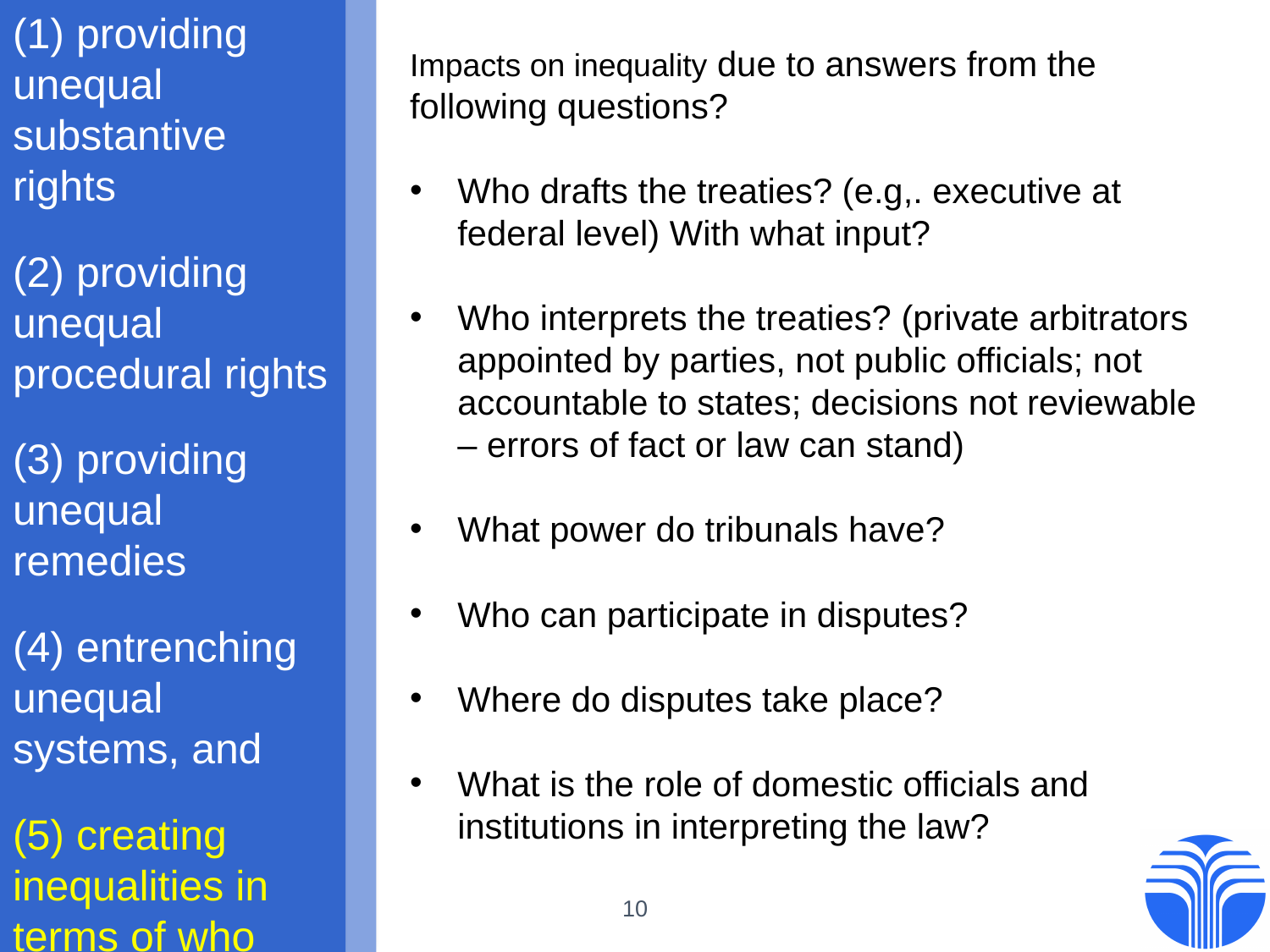

(1) providing unequal substantive rights
(2) providing unequal procedural rights
(3) providing unequal remedies
(4) entrenching unequal systems, and
(5) creating inequalities in terms of who writes the rules

Impacts on inequality due to answers from the following questions?
Who drafts the treaties? (e.g,. executive at federal level) With what input?
Who interprets the treaties? (private arbitrators appointed by parties, not public officials; not accountable to states; decisions not reviewable – errors of fact or law can stand)
What power do tribunals have?
Who can participate in disputes?
Where do disputes take place?
What is the role of domestic officials and institutions in interpreting the law?
10